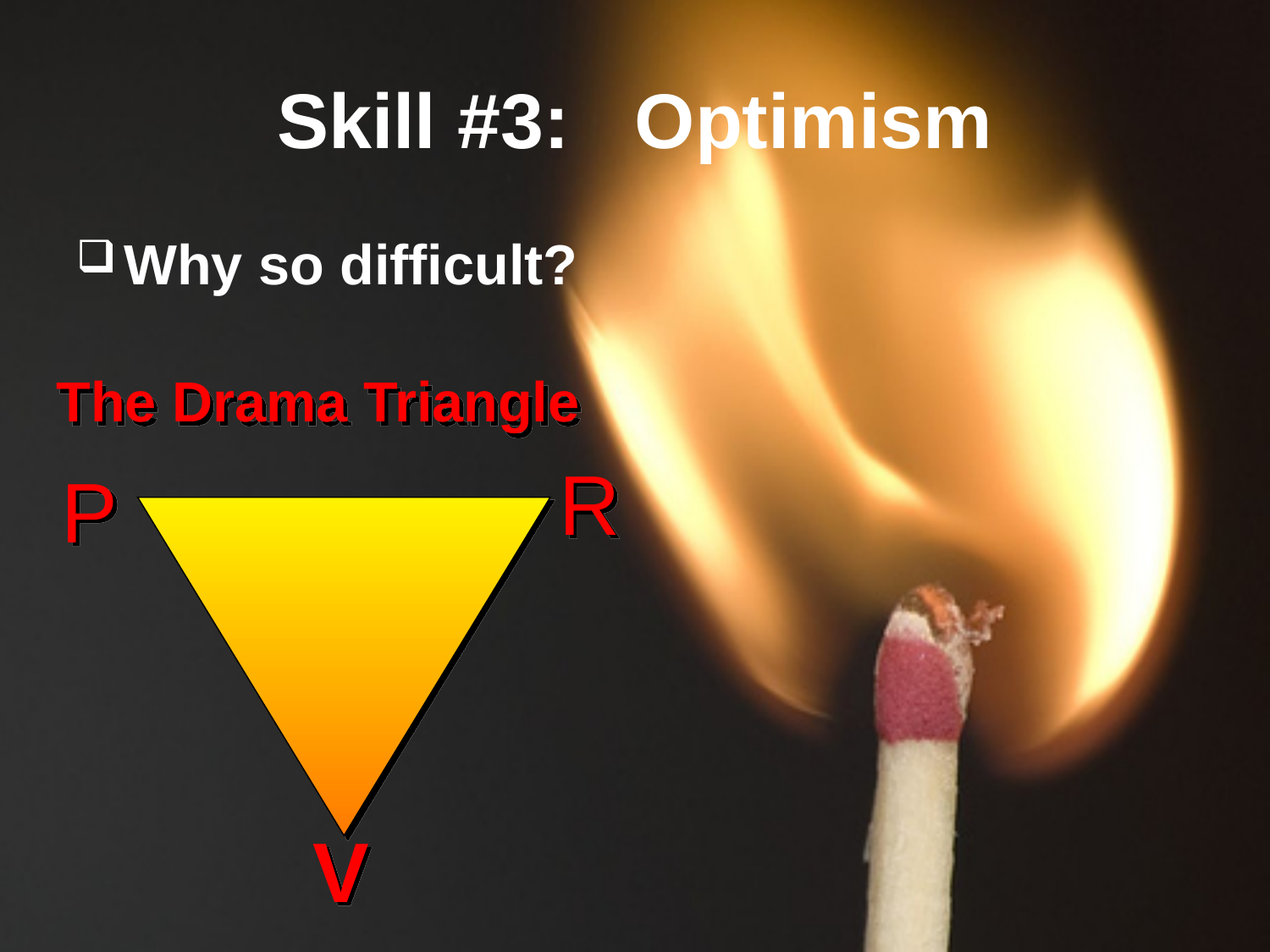

# Skill #3:   Optimism
Why so difficult?
The Drama Triangle

R
P

V